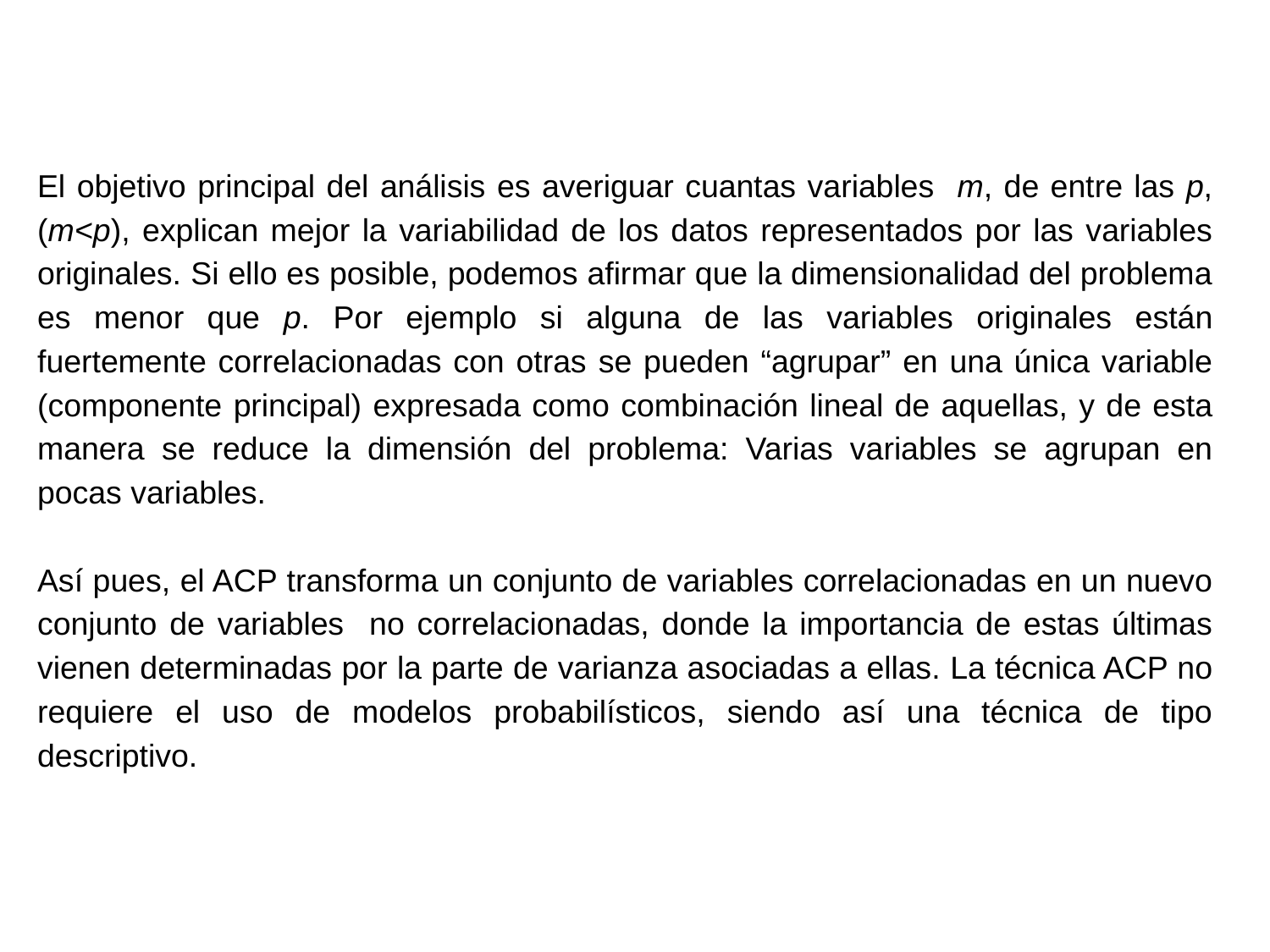

El objetivo principal del análisis es averiguar cuantas variables  m, de entre las p, (m<p), explican mejor la variabilidad de los datos representados por las variables originales. Si ello es posible, podemos afirmar que la dimensionalidad del problema es menor que p. Por ejemplo si alguna de las variables originales están fuertemente correlacionadas con otras se pueden “agrupar” en una única variable (componente principal) expresada como combinación lineal de aquellas, y de esta manera se reduce la dimensión del problema: Varias variables se agrupan en pocas variables.

Así pues, el ACP transforma un conjunto de variables correlacionadas en un nuevo conjunto de variables  no correlacionadas, donde la importancia de estas últimas vienen determinadas por la parte de varianza asociadas a ellas. La técnica ACP no requiere el uso de modelos probabilísticos, siendo así una técnica de tipo descriptivo.